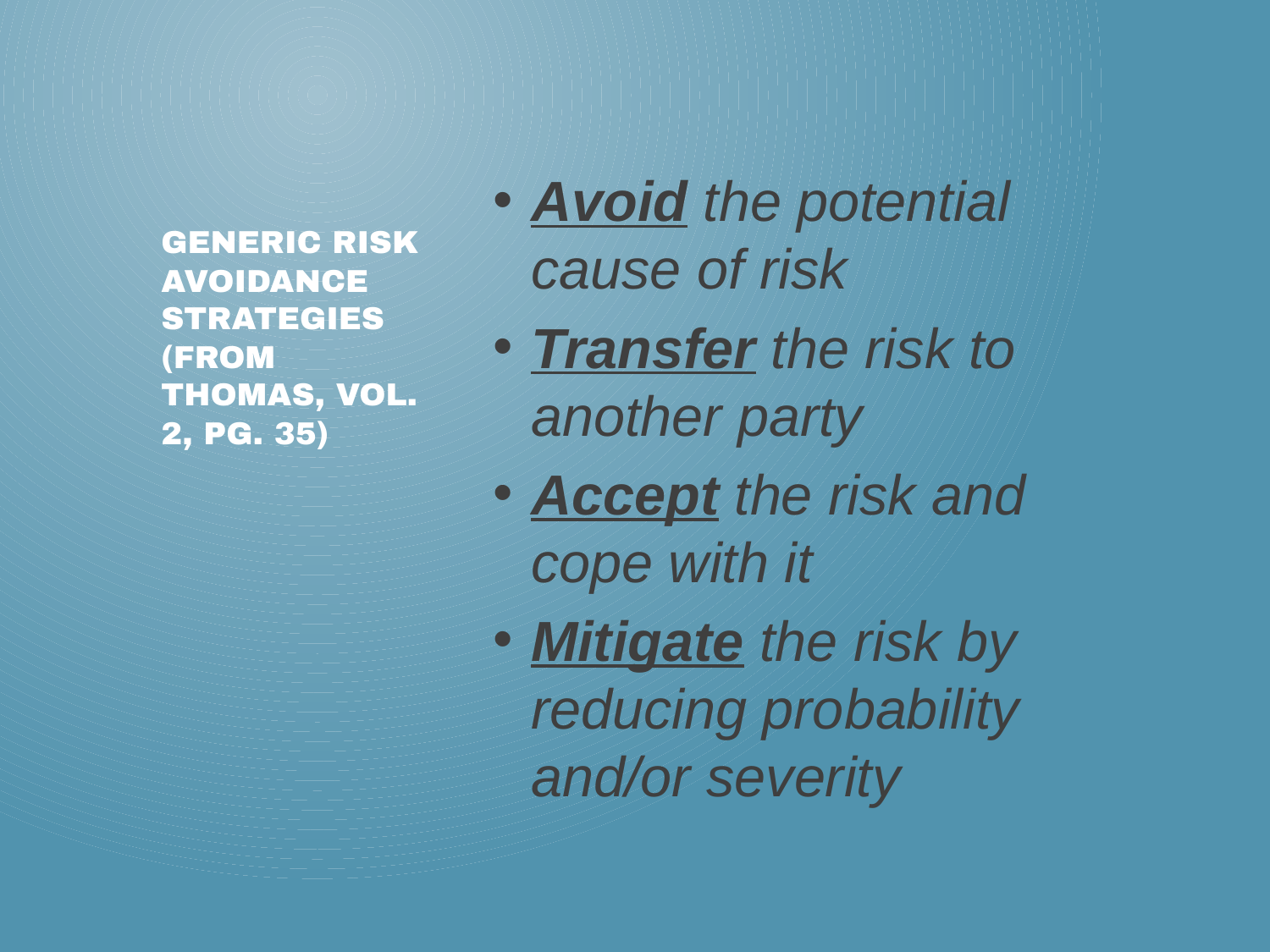

Avoid the potential cause of risk
Transfer the risk to another party
Accept the risk and cope with it
Mitigate the risk by reducing probability and/or severity
# generic risk avoidance strategies (from thomas, vol. 2, pg. 35)